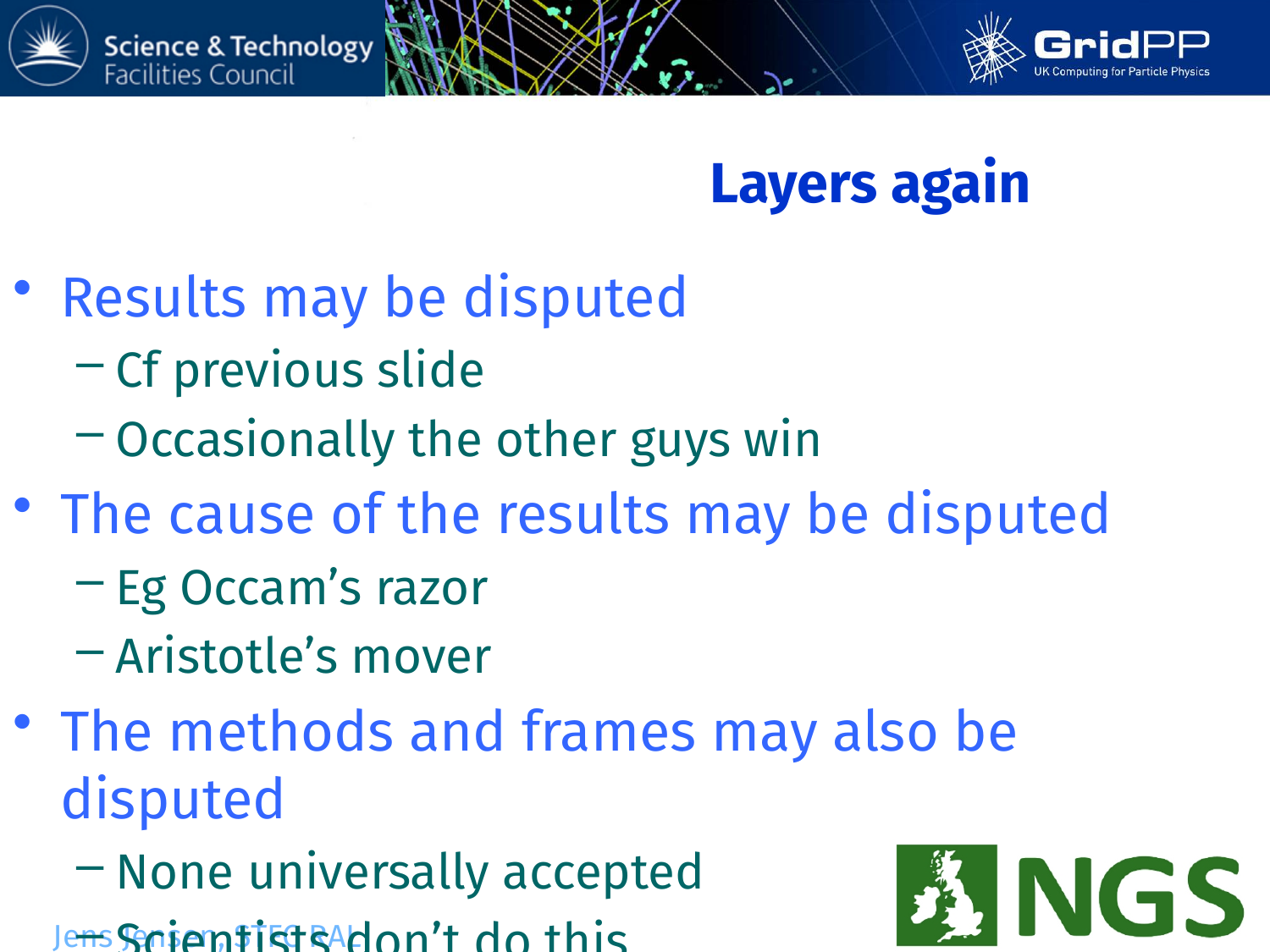

# Layers again
Results may be disputed
Cf previous slide
Occasionally the other guys win
The cause of the results may be disputed
Eg Occam’s razor
Aristotle’s mover
The methods and frames may also be disputed
None universally accepted
Scientists don’t do this